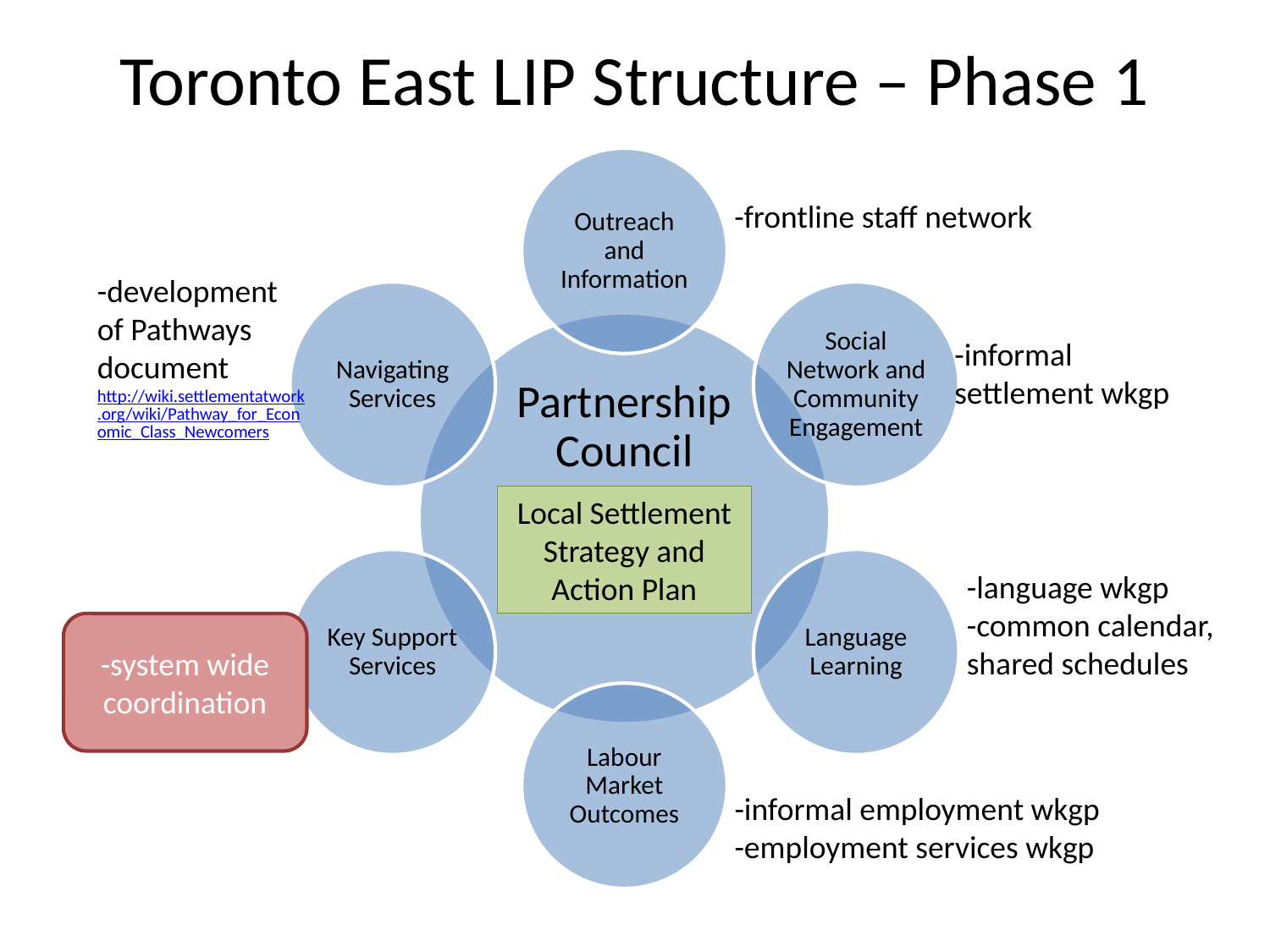

# Toronto East LIP Structure – Phase 1
Partnership Council
Outreach and Information
Social Network and Community Engagement
Language Learning
Labour Market Outcomes
Key Support Services
Navigating Services
-frontline staff network
-development of Pathways document
http://wiki.settlementatwork.org/wiki/Pathway_for_Economic_Class_Newcomers
-informal settlement wkgp
Local Settlement Strategy and Action Plan
-language wkgp
-common calendar,
shared schedules
-system wide coordination
-informal employment wkgp
-employment services wkgp